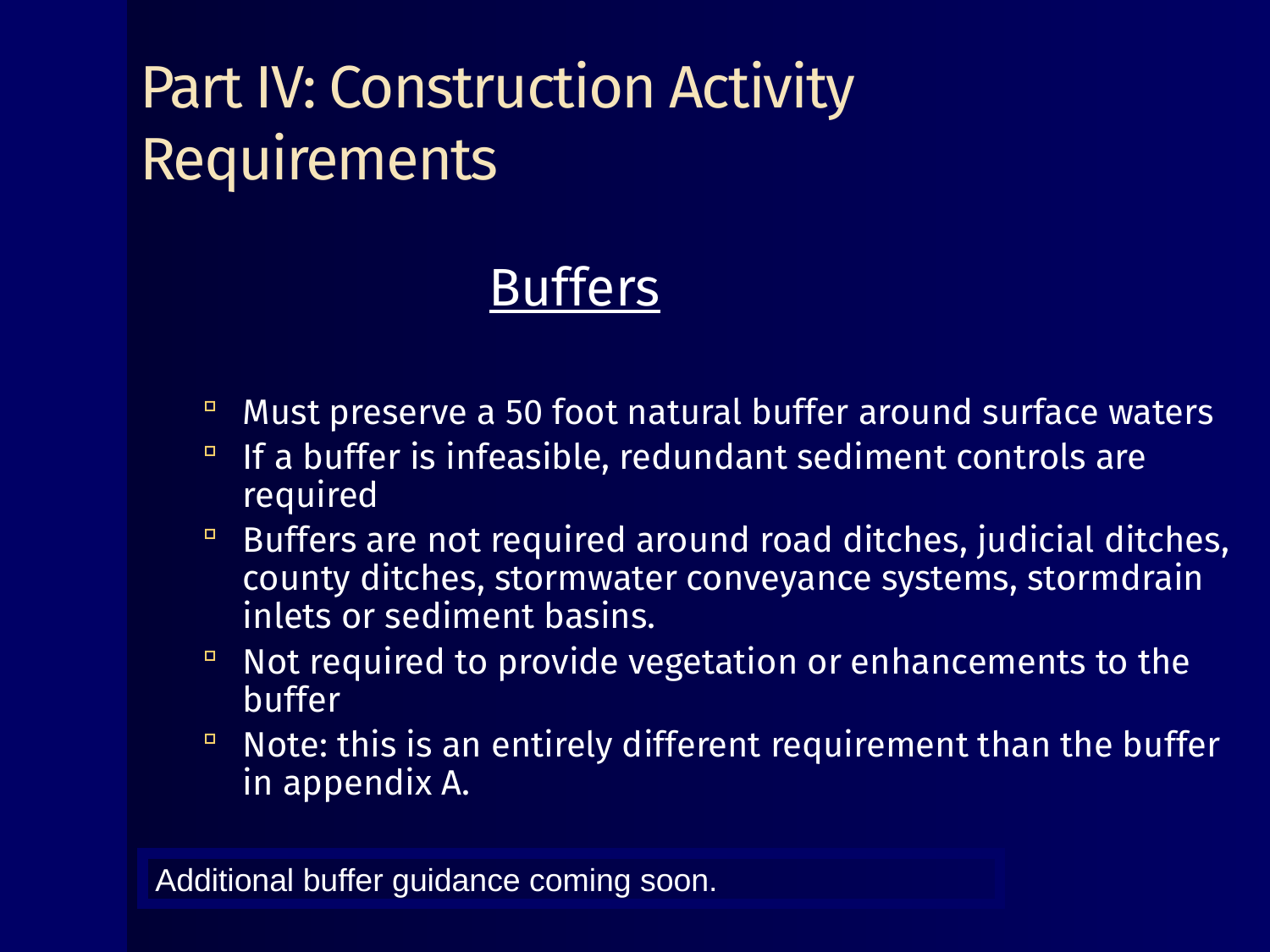

# Part IV: Construction Activity Requirements
                         Buffers

Must preserve a 50 foot natural buffer around surface waters
If a buffer is infeasible, redundant sediment controls are required
Buffers are not required around road ditches, judicial ditches, county ditches, stormwater conveyance systems, stormdrain inlets or sediment basins.
Not required to provide vegetation or enhancements to the buffer
Note: this is an entirely different requirement than the buffer in appendix A.
Additional buffer guidance coming soon.